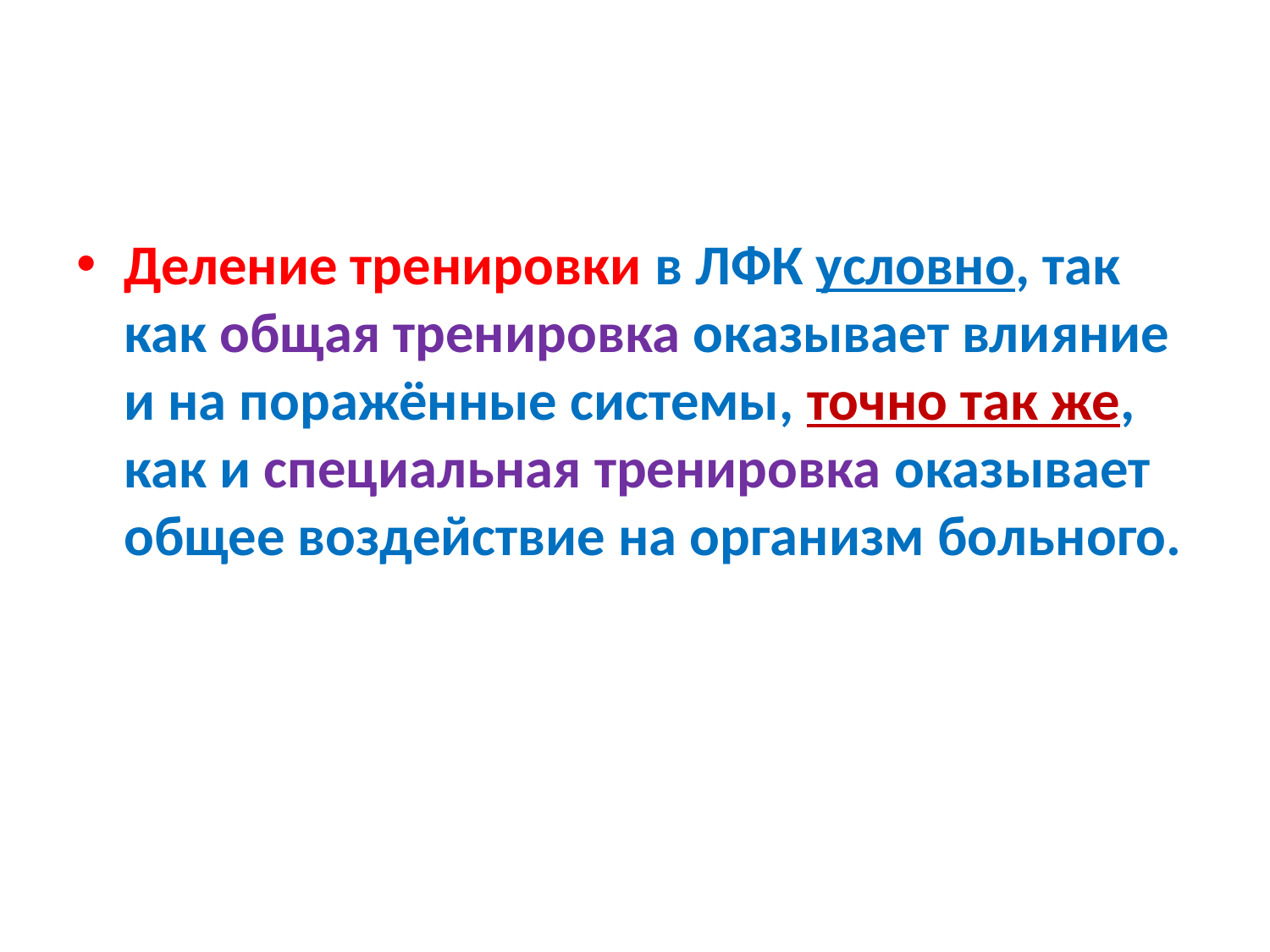

Деление тренировки в ЛФК условно, так как общая тренировка оказывает влияние и на поражённые системы, точно так же, как и специальная тренировка оказывает общее воздействие на организм больного.